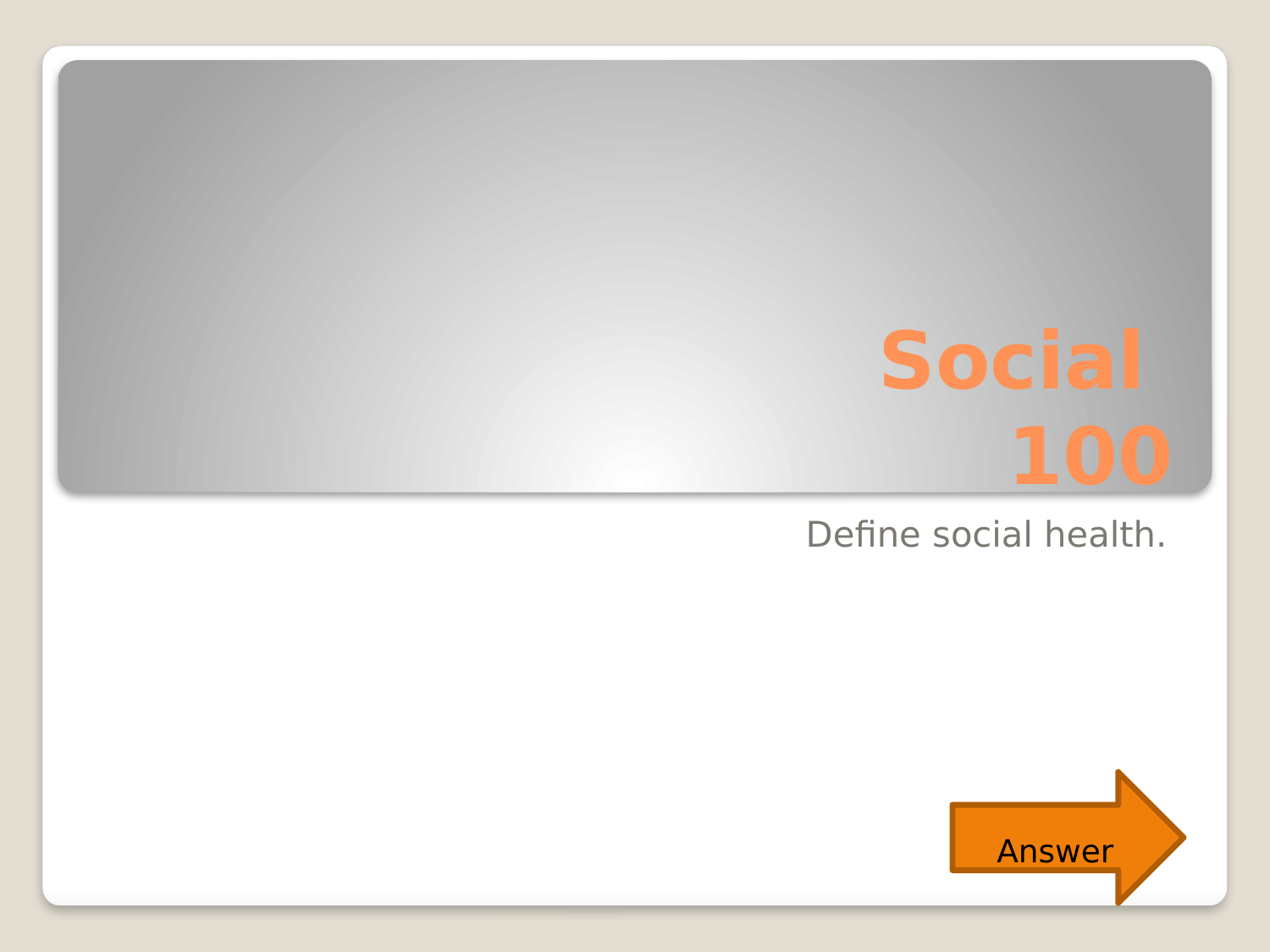

# Social 100
Define social health.

Answer